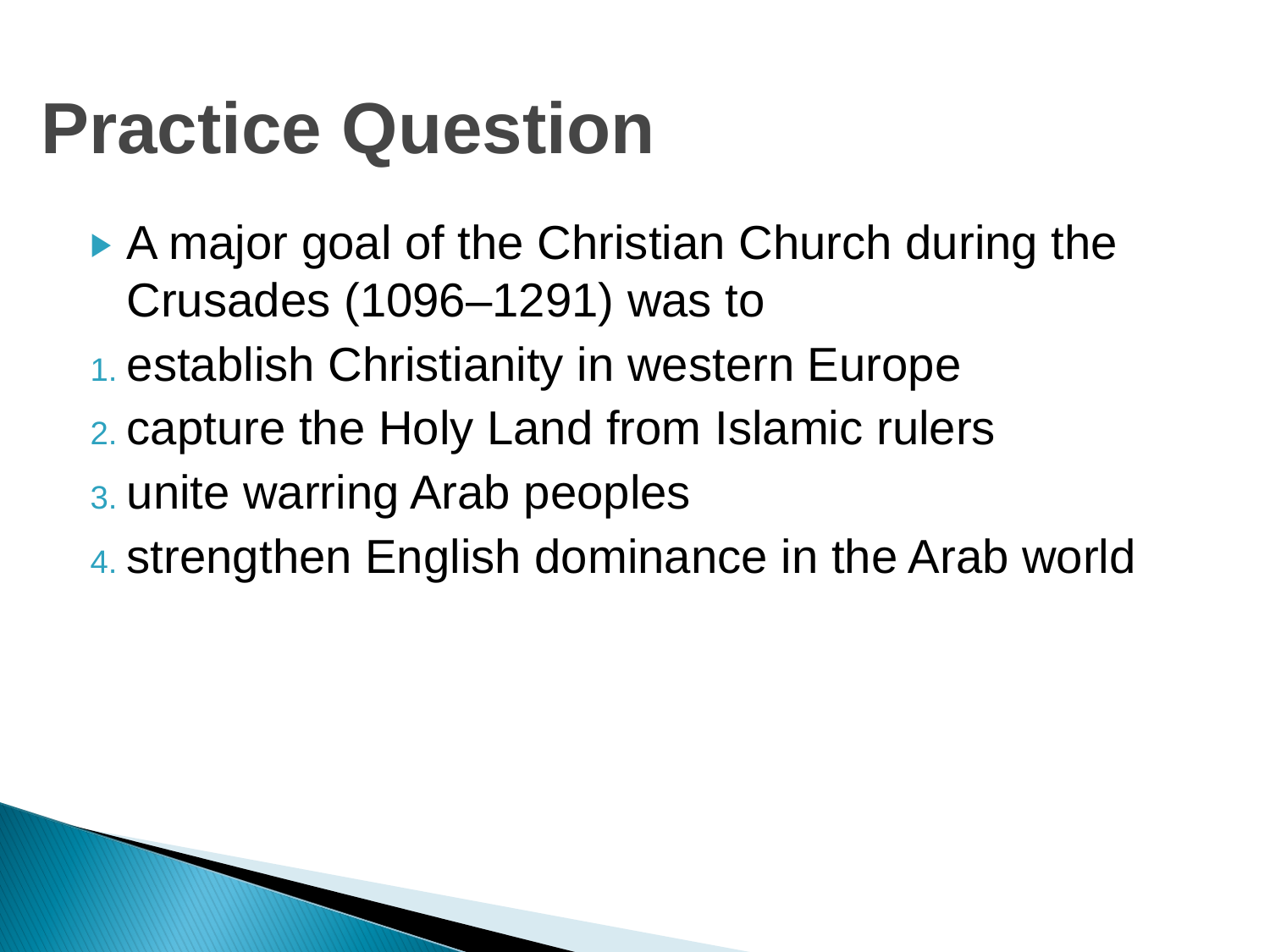

# Practice Question
A major goal of the Christian Church during the Crusades (1096–1291) was to
establish Christianity in western Europe
capture the Holy Land from Islamic rulers
unite warring Arab peoples
strengthen English dominance in the Arab world